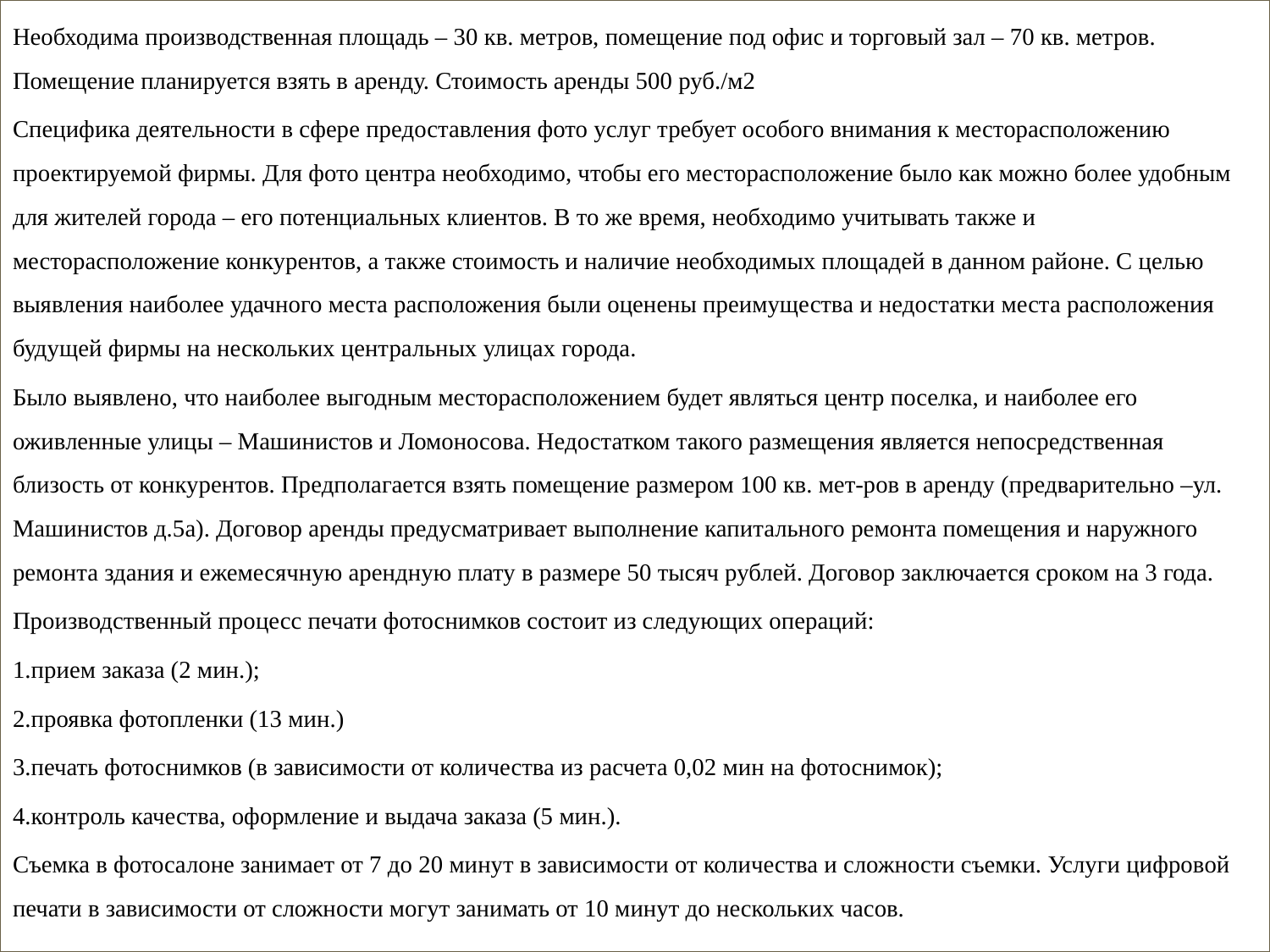

Необходима производственная площадь – 30 кв. метров, помещение под офис и торговый зал – 70 кв. метров. Помещение планируется взять в аренду. Стоимость аренды 500 руб./м2
Специфика деятельности в сфере предоставления фото услуг требует особого внимания к месторасположению проектируемой фирмы. Для фото центра необходимо, чтобы его месторасположение было как можно более удобным для жителей города – его потенциальных клиентов. В то же время, необходимо учитывать также и месторасположение конкурентов, а также стоимость и наличие необходимых площадей в данном районе. С целью выявления наиболее удачного места расположения были оценены преимущества и недостатки места расположения будущей фирмы на нескольких центральных улицах города.
Было выявлено, что наиболее выгодным месторасположением будет являться центр поселка, и наиболее его оживленные улицы – Машинистов и Ломоносова. Недостатком такого размещения является непосредственная близость от конкурентов. Предполагается взять помещение размером 100 кв. мет-ров в аренду (предварительно –ул. Машинистов д.5а). Договор аренды предусматривает выполнение капитального ремонта помещения и наружного ремонта здания и ежемесячную арендную плату в размере 50 тысяч рублей. Договор заключается сроком на 3 года.
Производственный процесс печати фотоснимков состоит из следующих операций:
1.прием заказа (2 мин.);
2.проявка фотопленки (13 мин.)
3.печать фотоснимков (в зависимости от количества из расчета 0,02 мин на фотоснимок);
4.контроль качества, оформление и выдача заказа (5 мин.).
Съемка в фотосалоне занимает от 7 до 20 минут в зависимости от количества и сложности съемки. Услуги цифровой печати в зависимости от сложности могут занимать от 10 минут до нескольких часов.